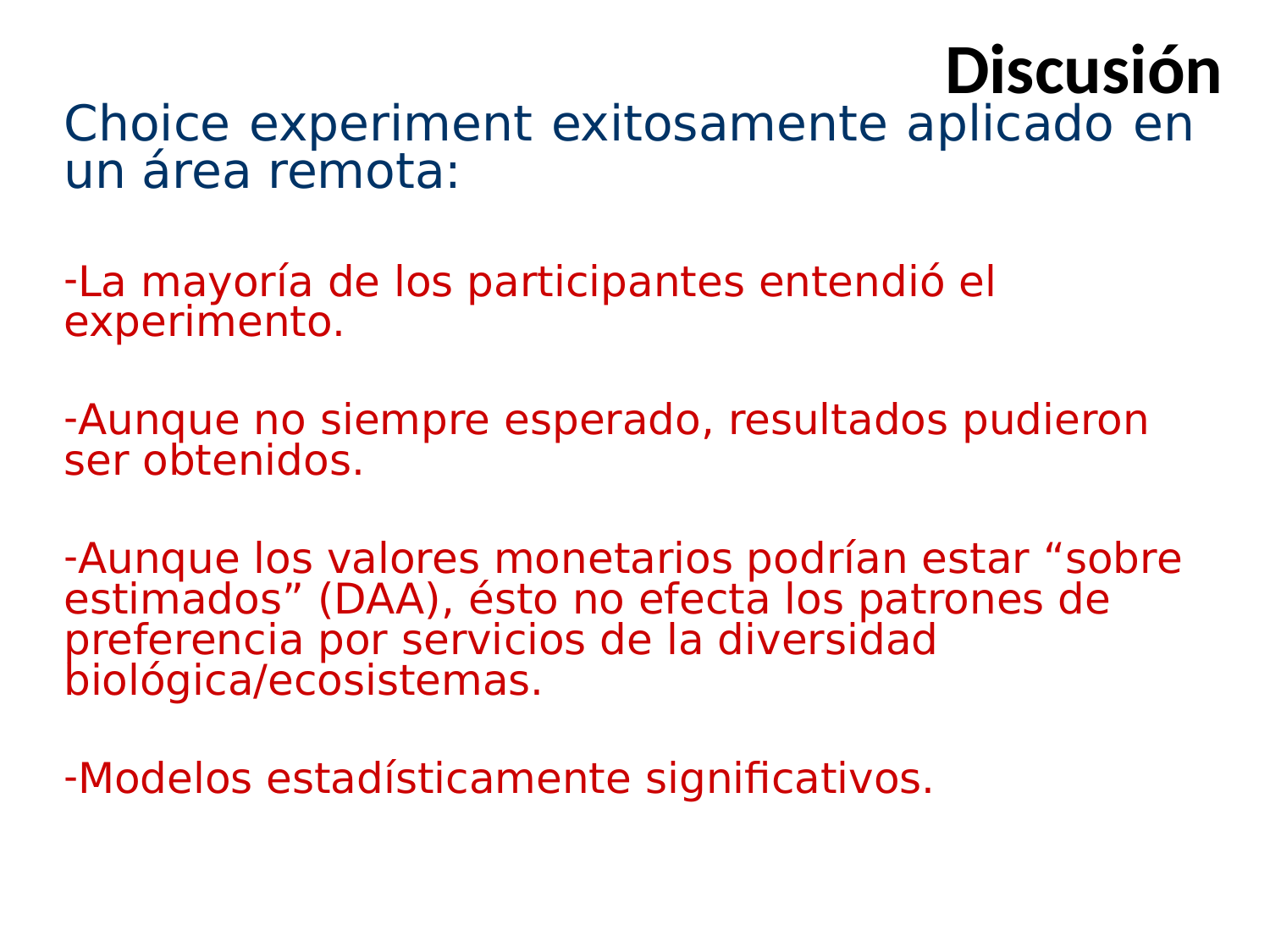

# Discusión
Choice experiment exitosamente aplicado en un área remota:

La mayoría de los participantes entendió el experimento.

Aunque no siempre esperado, resultados pudieron ser obtenidos.

Aunque los valores monetarios podrían estar “sobre estimados” (DAA), ésto no efecta los patrones de preferencia por servicios de la diversidad biológica/ecosistemas.

Modelos estadísticamente significativos.